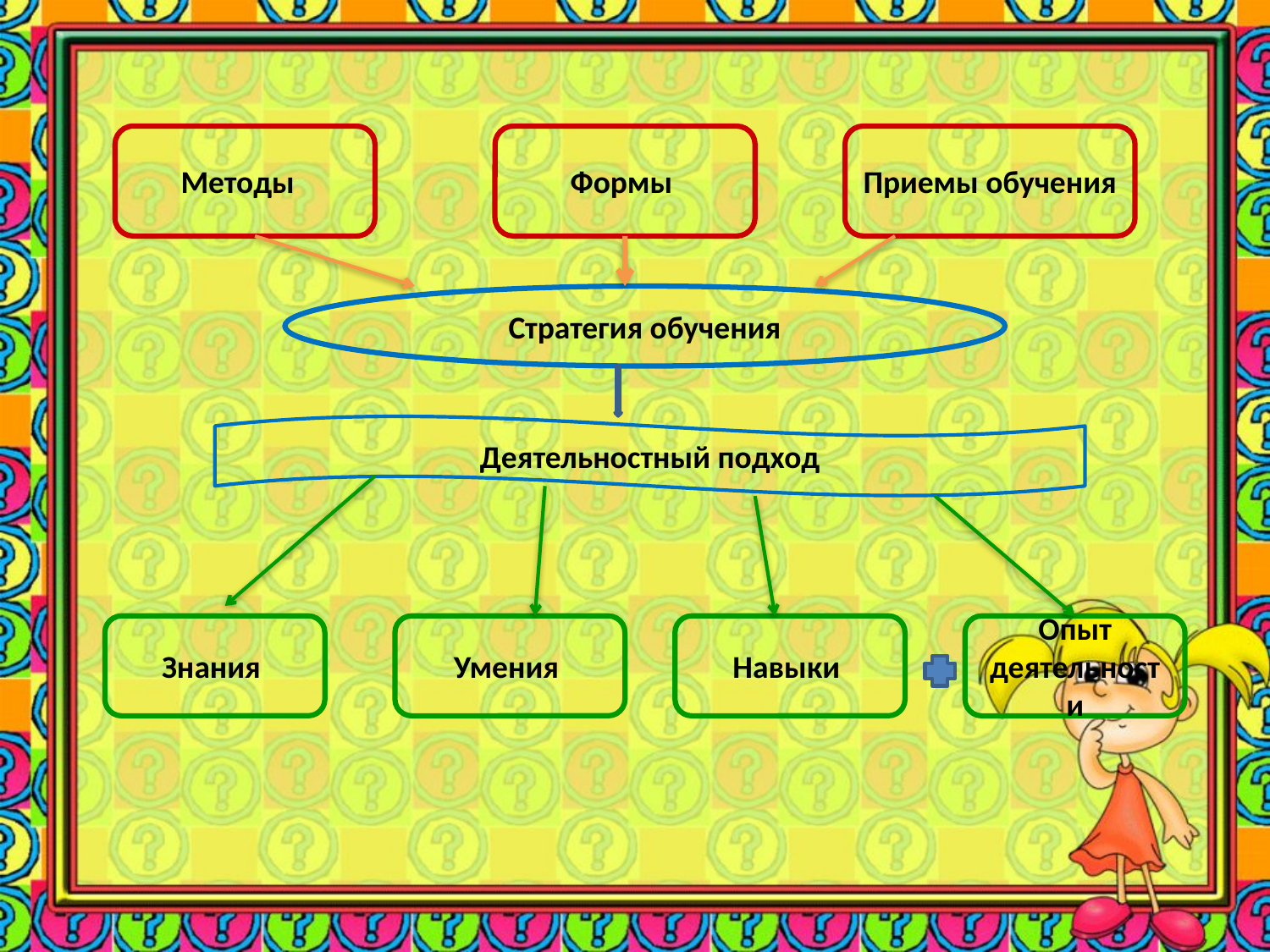

#

Методы
Формы
Приемы обучения
Стратегия обучения

Деятельностный подход
Знания
Умения
Навыки
Опыт деятельности